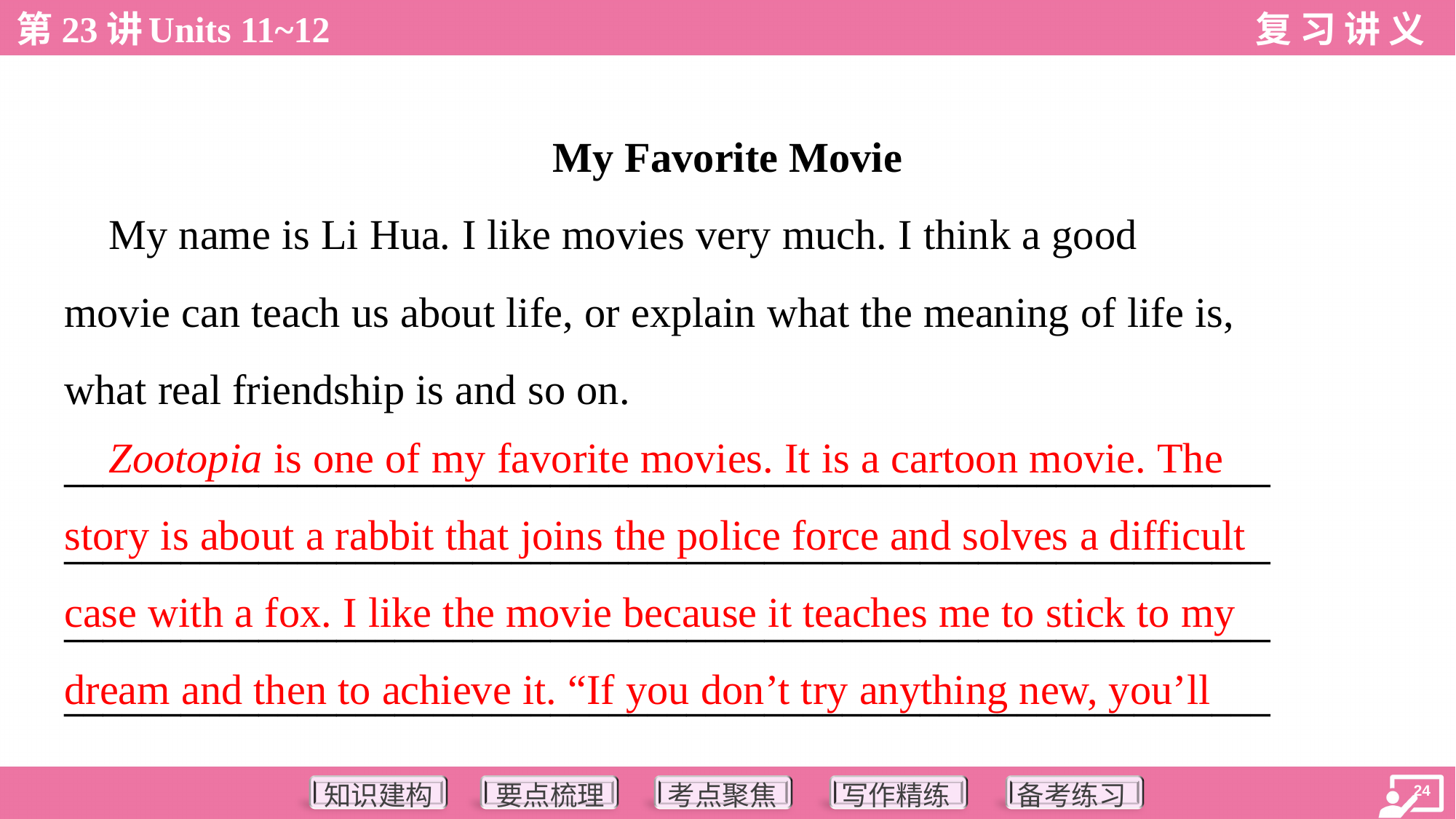

My Favorite Movie
    My name is Li Hua. I like movies very much. I think a good
movie can teach us about life, or explain what the meaning of life is,
what real friendship is and so on.
______________________________________________________________
______________________________________________________________
______________________________________________________________
______________________________________________________________
    Zootopia is one of my favorite movies. It is a cartoon movie. The
story is about a rabbit that joins the police force and solves a difficult
case with a fox. I like the movie because it teaches me to stick to my
dream and then to achieve it. “If you don’t try anything new, you’ll